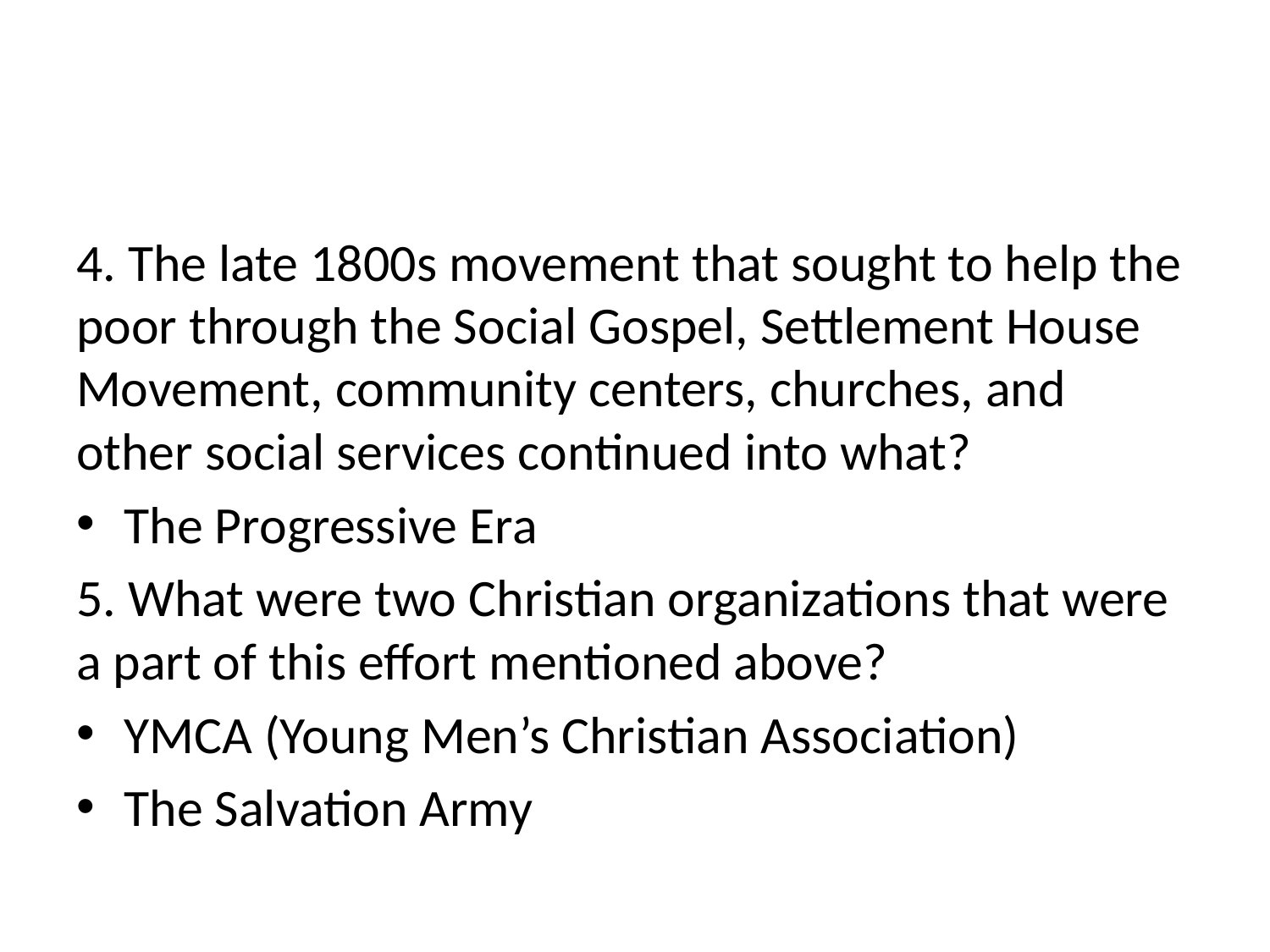

#
4. The late 1800s movement that sought to help the poor through the Social Gospel, Settlement House Movement, community centers, churches, and other social services continued into what?
The Progressive Era
5. What were two Christian organizations that were a part of this effort mentioned above?
YMCA (Young Men’s Christian Association)
The Salvation Army